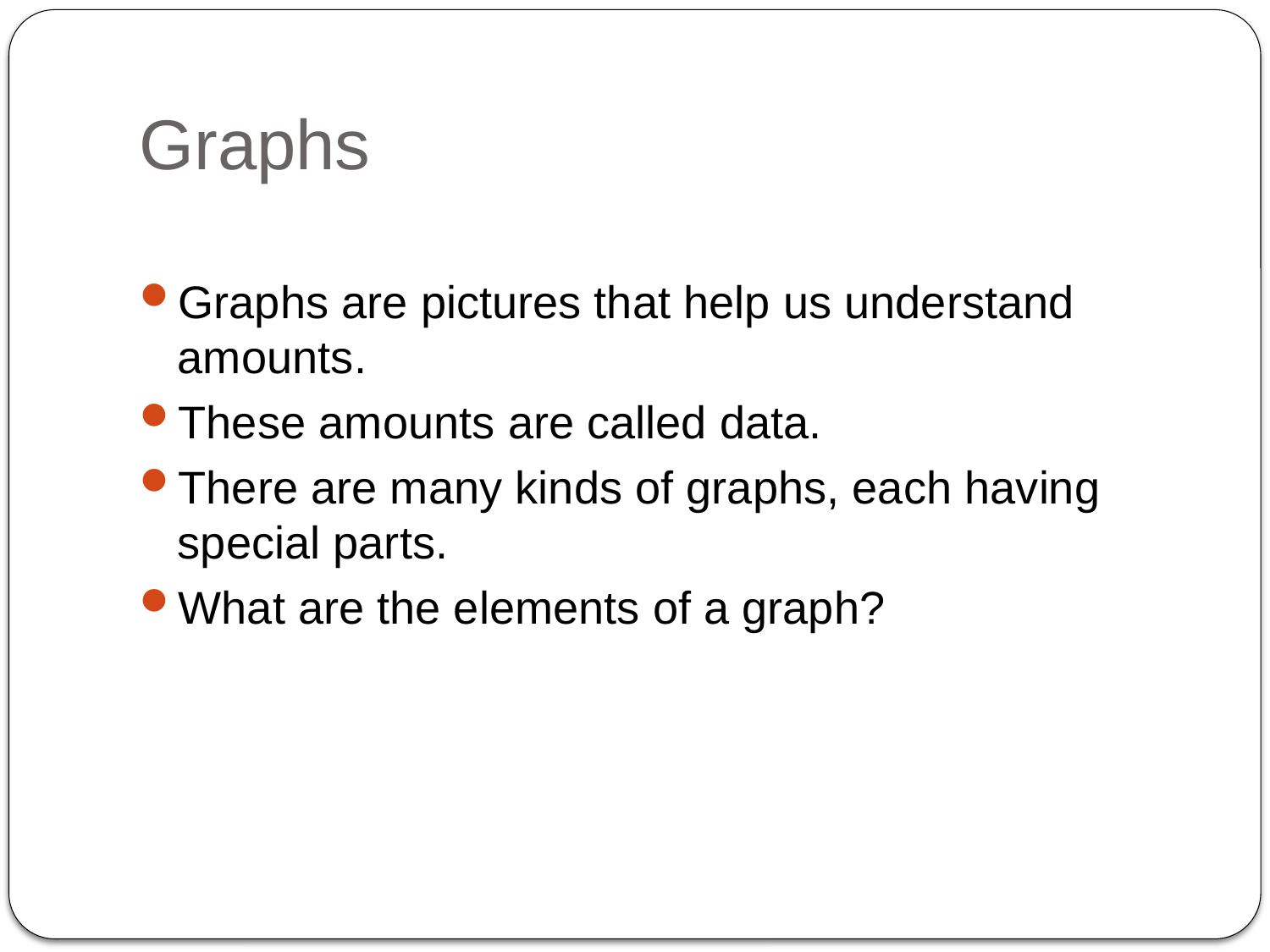

# Graphs

Graphs are pictures that help us understand amounts.
These amounts are called data.
There are many kinds of graphs, each having special parts.
What are the elements of a graph?